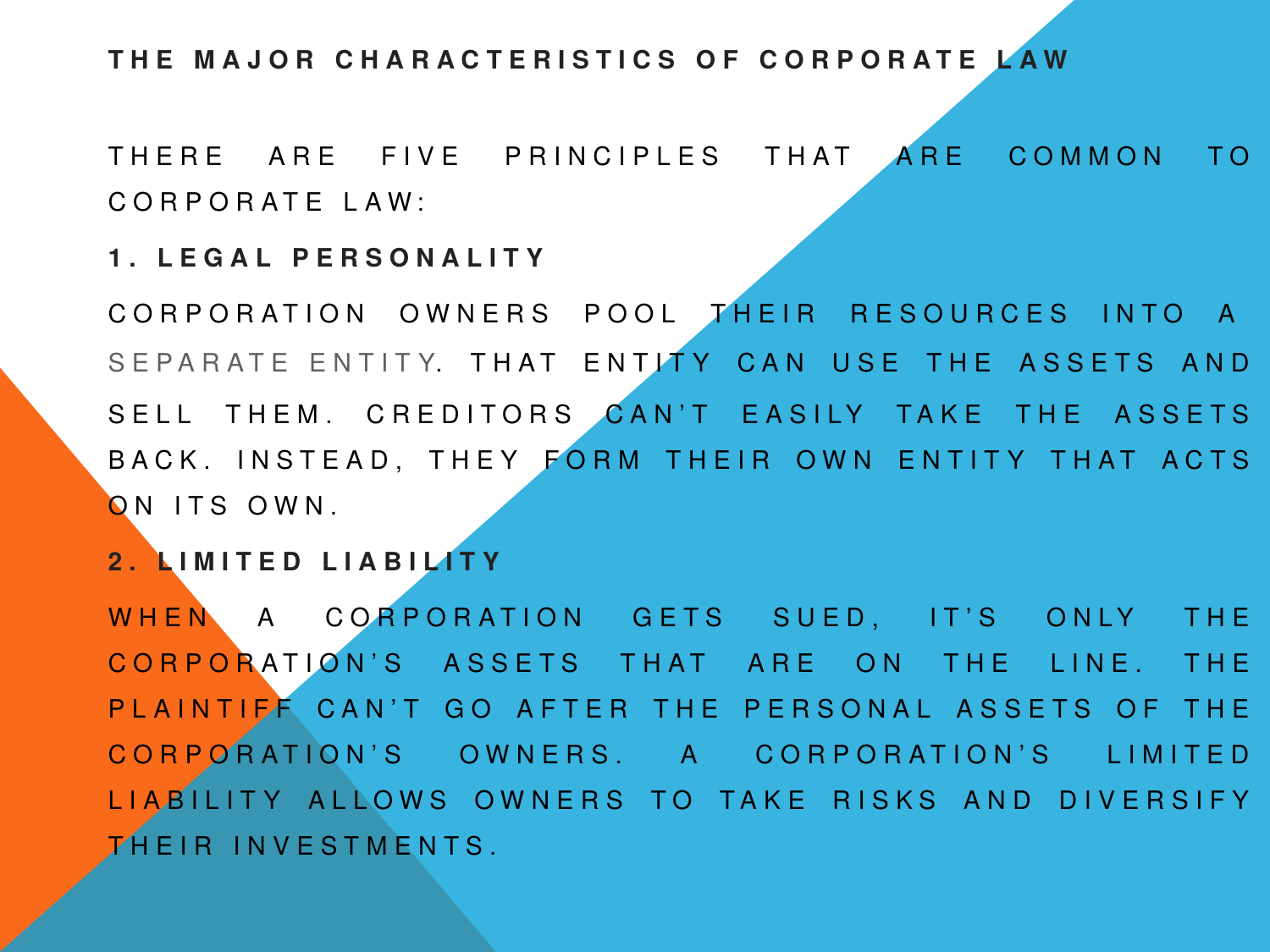

#
The major characteristics of corporate law

There are five principles that are common to corporate law:
1. Legal personality
Corporation owners pool their resources into a separate entity. That entity can use the assets and sell them. Creditors can’t easily take the assets back. Instead, they form their own entity that acts on its own.
2. Limited liability
When a corporation gets sued, it’s only the corporation’s assets that are on the line. The plaintiff can’t go after the personal assets of the corporation’s owners. A corporation’s limited liability allows owners to take risks and diversify their investments.